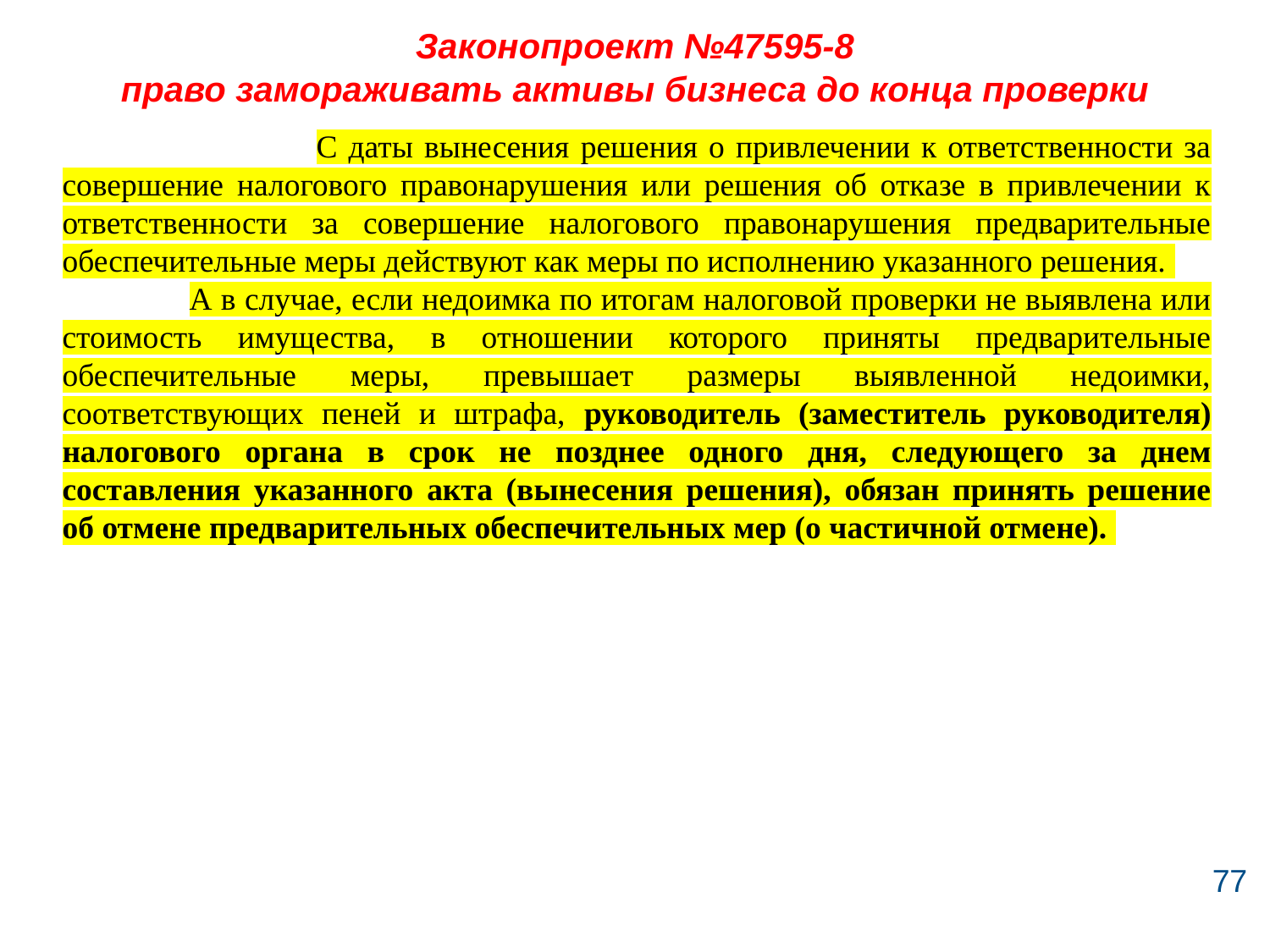

# Законопроект №47595-8 право замораживать активы бизнеса до конца проверки

		С даты вынесения решения о привлечении к ответственности за совершение налогового правонарушения или решения об отказе в привлечении к ответственности за совершение налогового правонарушения предварительные обеспечительные меры действуют как меры по исполнению указанного решения.
	А в случае, если недоимка по итогам налоговой проверки не выявлена или стоимость имущества, в отношении которого приняты предварительные обеспечительные меры, превышает размеры выявленной недоимки, соответствующих пеней и штрафа, руководитель (заместитель руководителя) налогового органа в срок не позднее одного дня, следующего за днем составления указанного акта (вынесения решения), обязан принять решение об отмене предварительных обеспечительных мер (о частичной отмене).